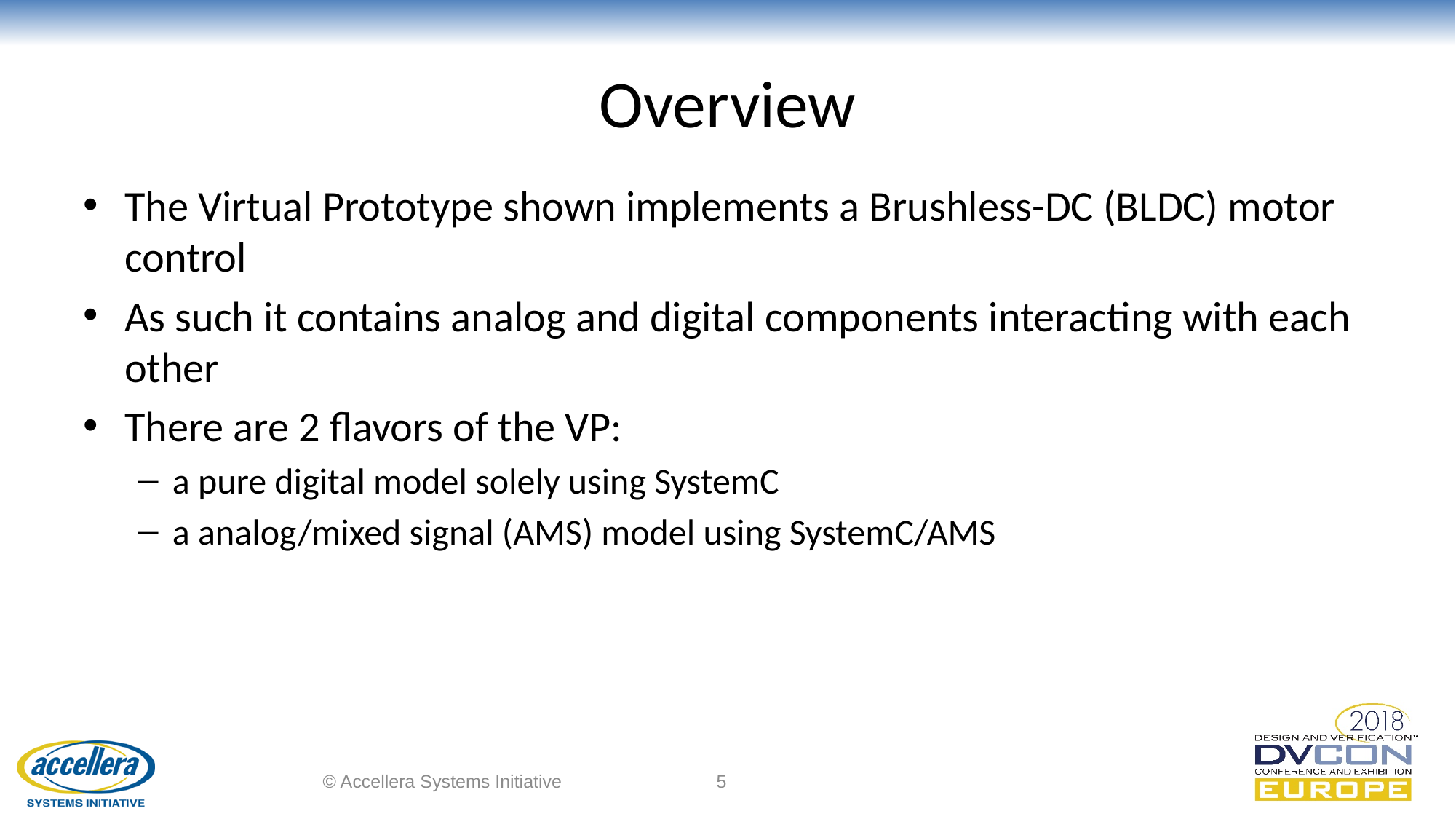

# Overview
The Virtual Prototype shown implements a Brushless-DC (BLDC) motor control
As such it contains analog and digital components interacting with each other
There are 2 flavors of the VP:
a pure digital model solely using SystemC
a analog/mixed signal (AMS) model using SystemC/AMS
© Accellera Systems Initiative
5